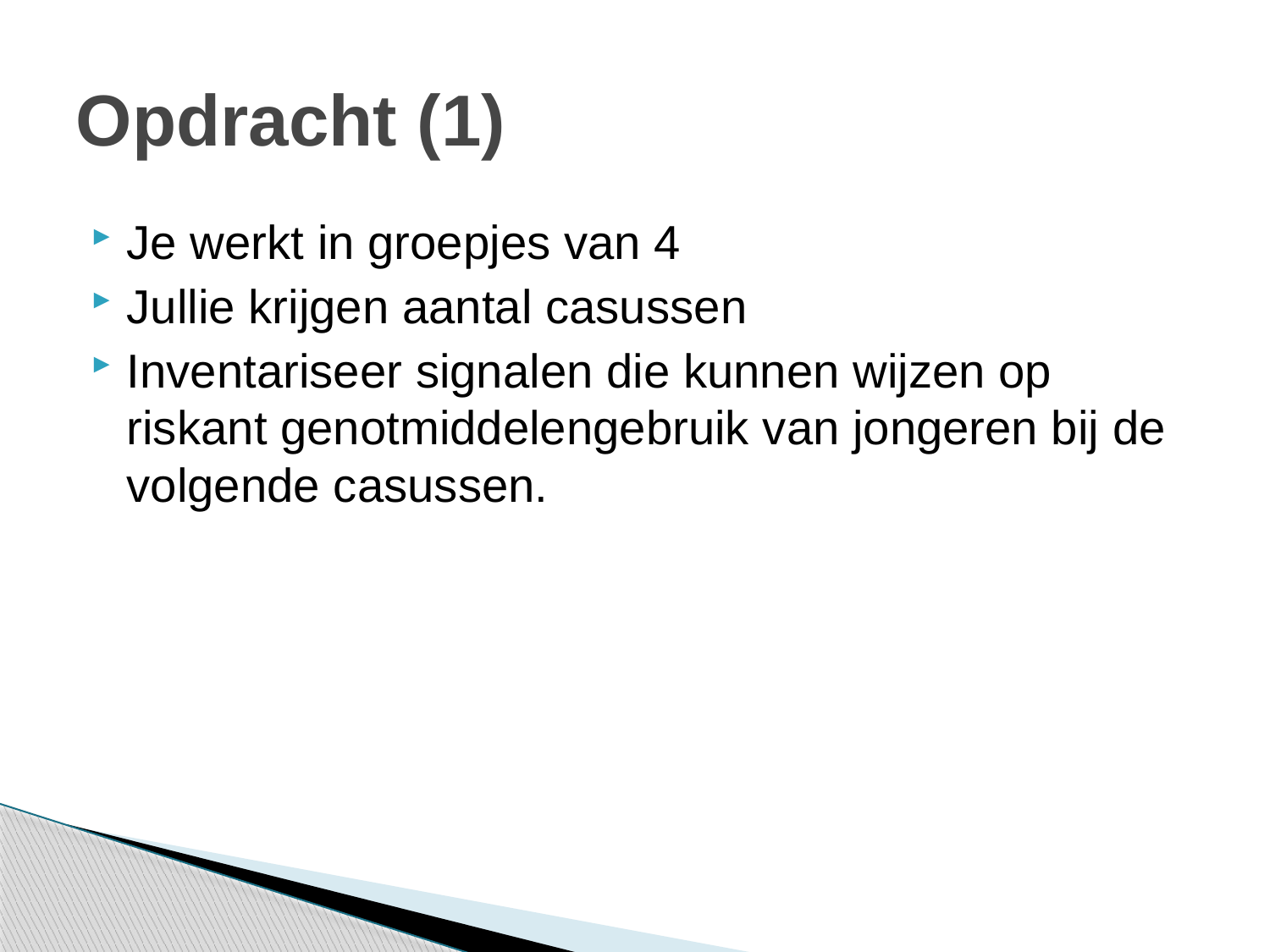

# Opdracht (1)
Je werkt in groepjes van 4
Jullie krijgen aantal casussen
Inventariseer signalen die kunnen wijzen op riskant genotmiddelengebruik van jongeren bij de volgende casussen.